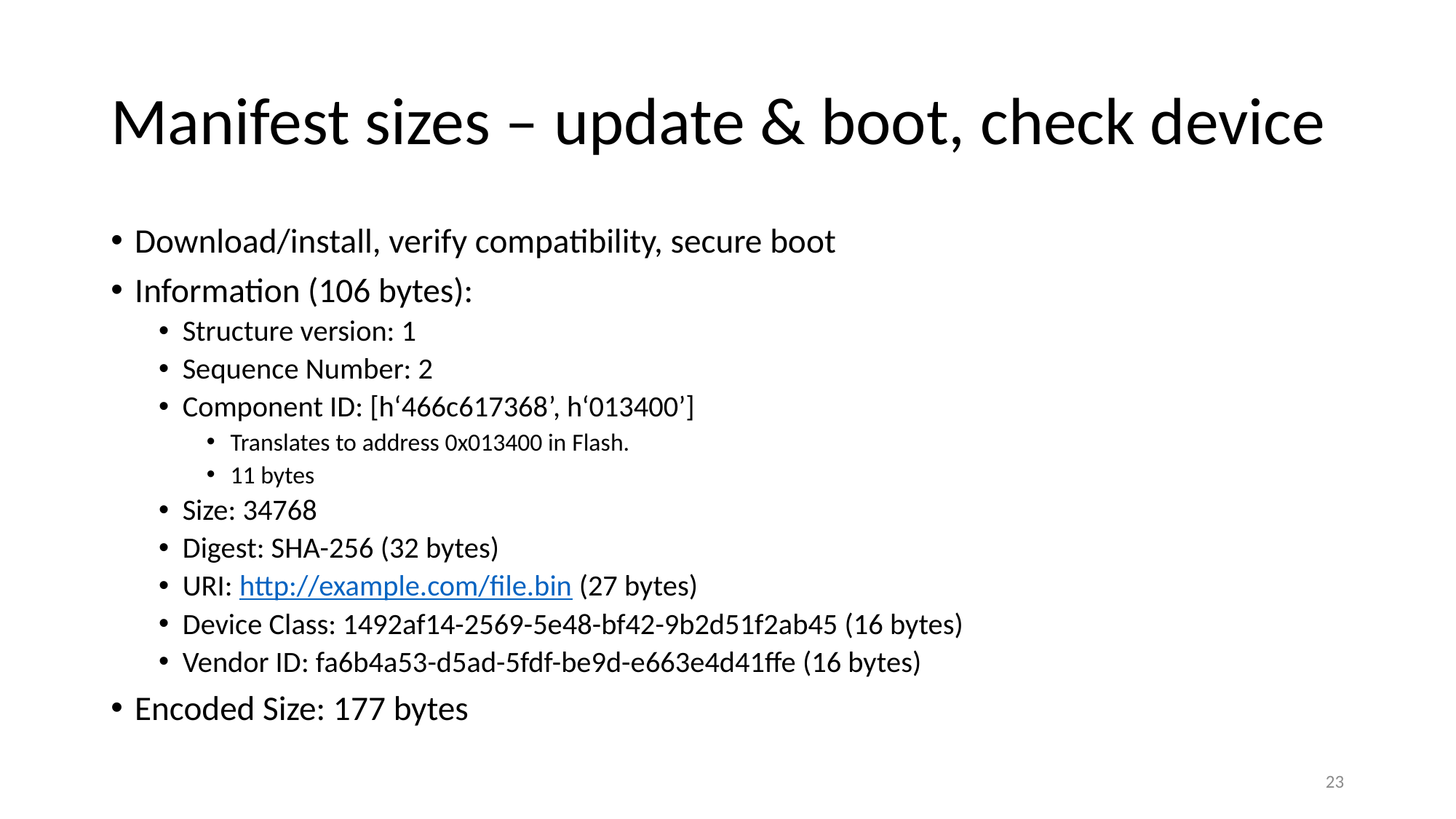

# Manifest sizes – update & boot, check device
Download/install, verify compatibility, secure boot
Information (106 bytes):
Structure version: 1
Sequence Number: 2
Component ID: [h‘466c617368’, h‘013400’]
Translates to address 0x013400 in Flash.
11 bytes
Size: 34768
Digest: SHA-256 (32 bytes)
URI: http://example.com/file.bin (27 bytes)
Device Class: 1492af14-2569-5e48-bf42-9b2d51f2ab45 (16 bytes)
Vendor ID: fa6b4a53-d5ad-5fdf-be9d-e663e4d41ffe (16 bytes)
Encoded Size: 177 bytes
23